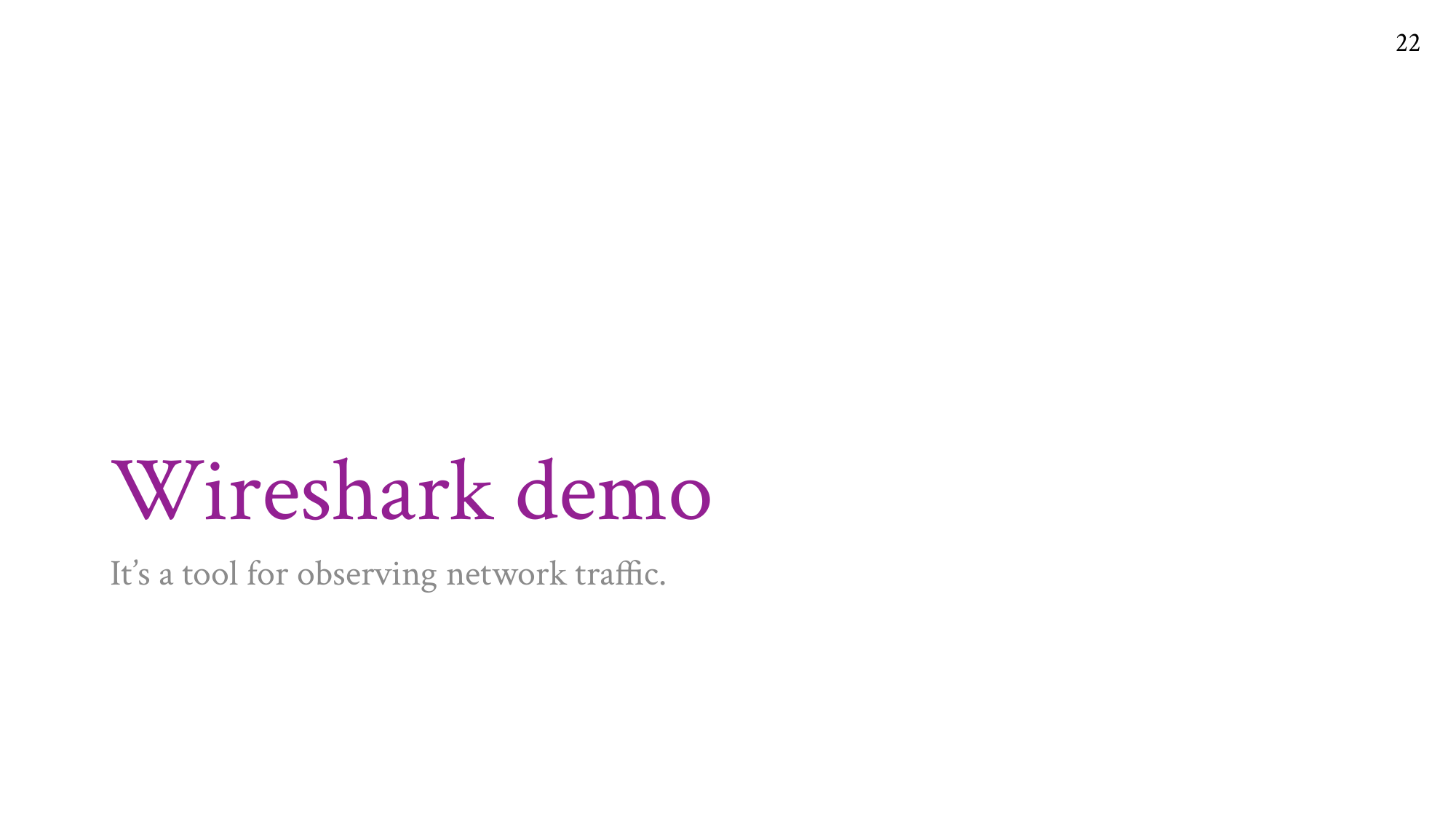

# Wireshark demo
It’s a tool for observing network traffic.